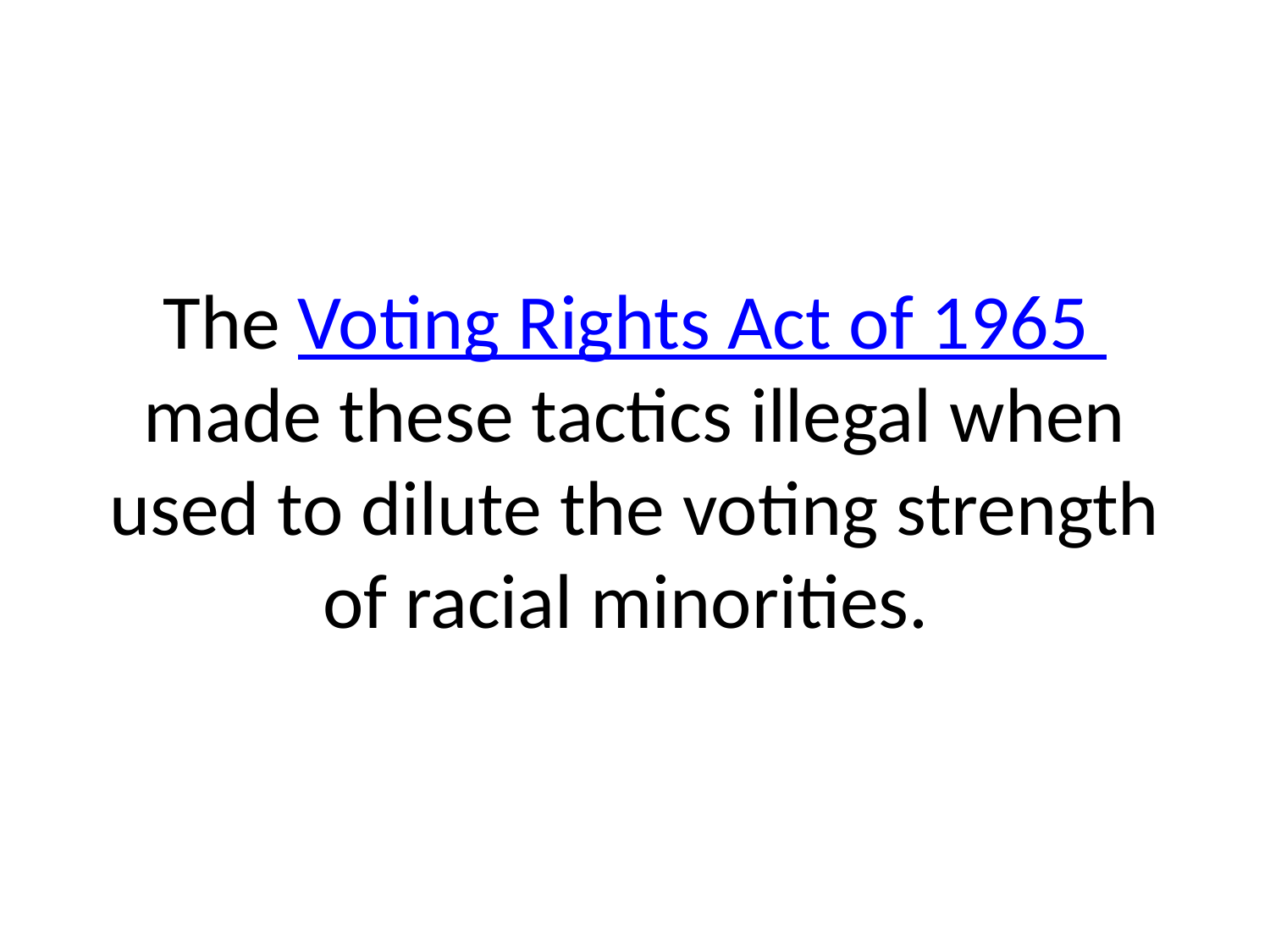

# The Voting Rights Act of 1965 made these tactics illegal when used to dilute the voting strength of racial minorities.